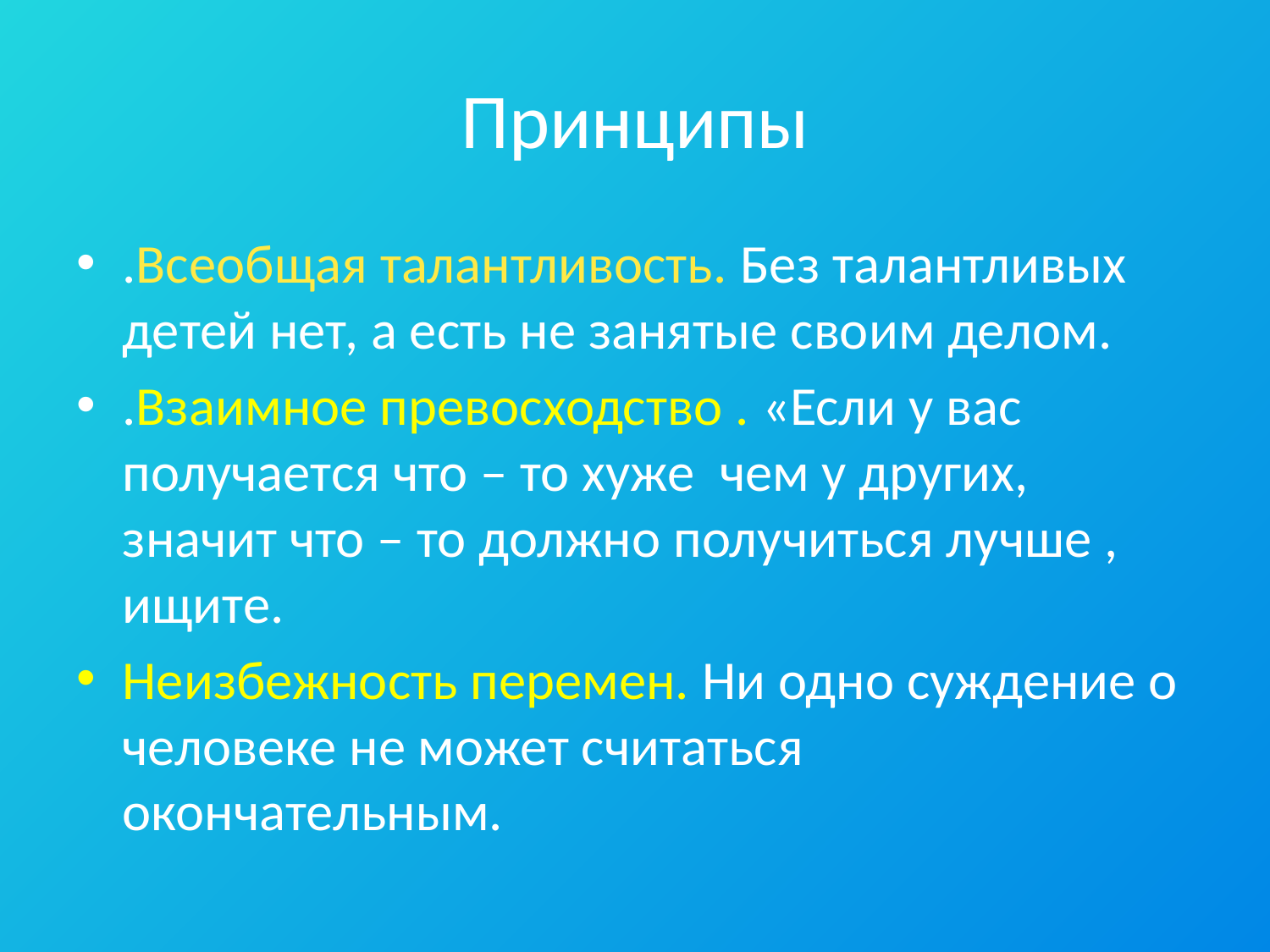

# Принципы
.Всеобщая талантливость. Без талантливых детей нет, а есть не занятые своим делом.
.Взаимное превосходство . «Если у вас получается что – то хуже  чем у других, значит что – то должно получиться лучше , ищите.
Неизбежность перемен. Ни одно суждение о человеке не может считаться окончательным.